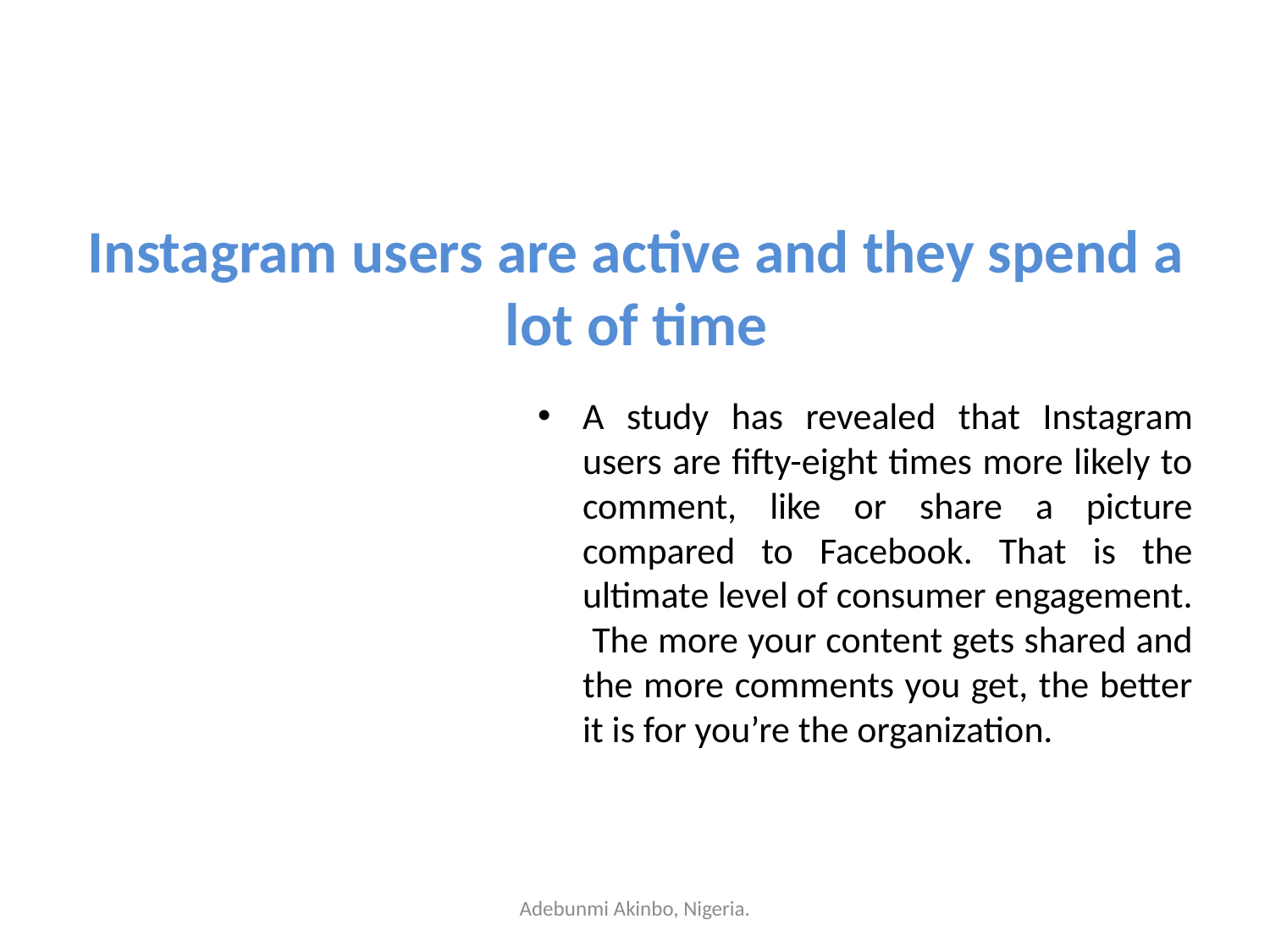

# Instagram users are active and they spend a lot of time
A study has revealed that Instagram users are fifty-eight times more likely to comment, like or share a picture compared to Facebook. That is the ultimate level of consumer engagement.  The more your content gets shared and the more comments you get, the better it is for you’re the organization.
Adebunmi Akinbo, Nigeria.